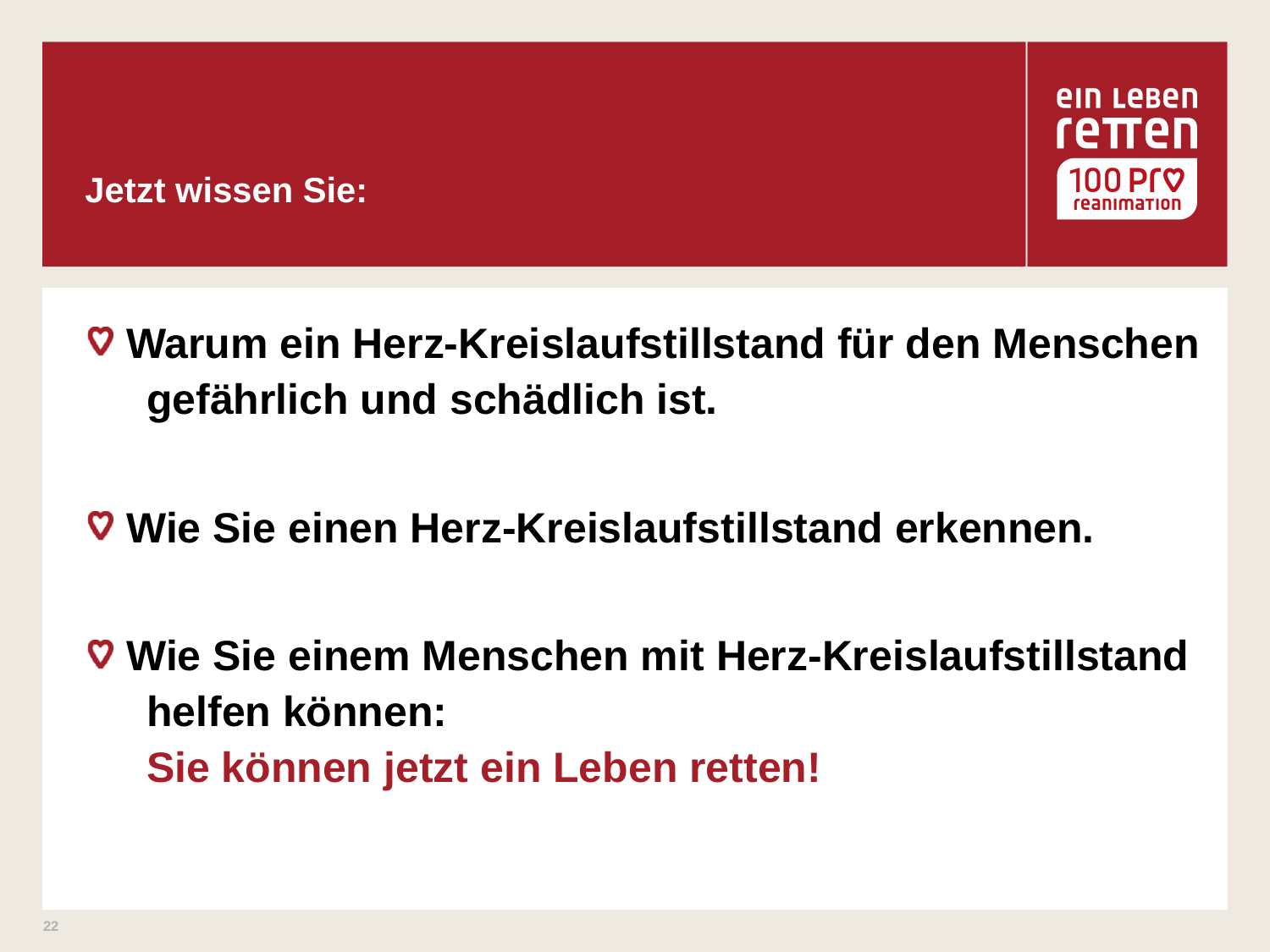

# Jetzt wissen Sie:
 Warum ein Herz-Kreislaufstillstand für den Menschen
	gefährlich und schädlich ist.

 Wie Sie einen Herz-Kreislaufstillstand erkennen.

 Wie Sie einem Menschen mit Herz-Kreislaufstillstand
	helfen können:
	Sie können jetzt ein Leben retten!

22